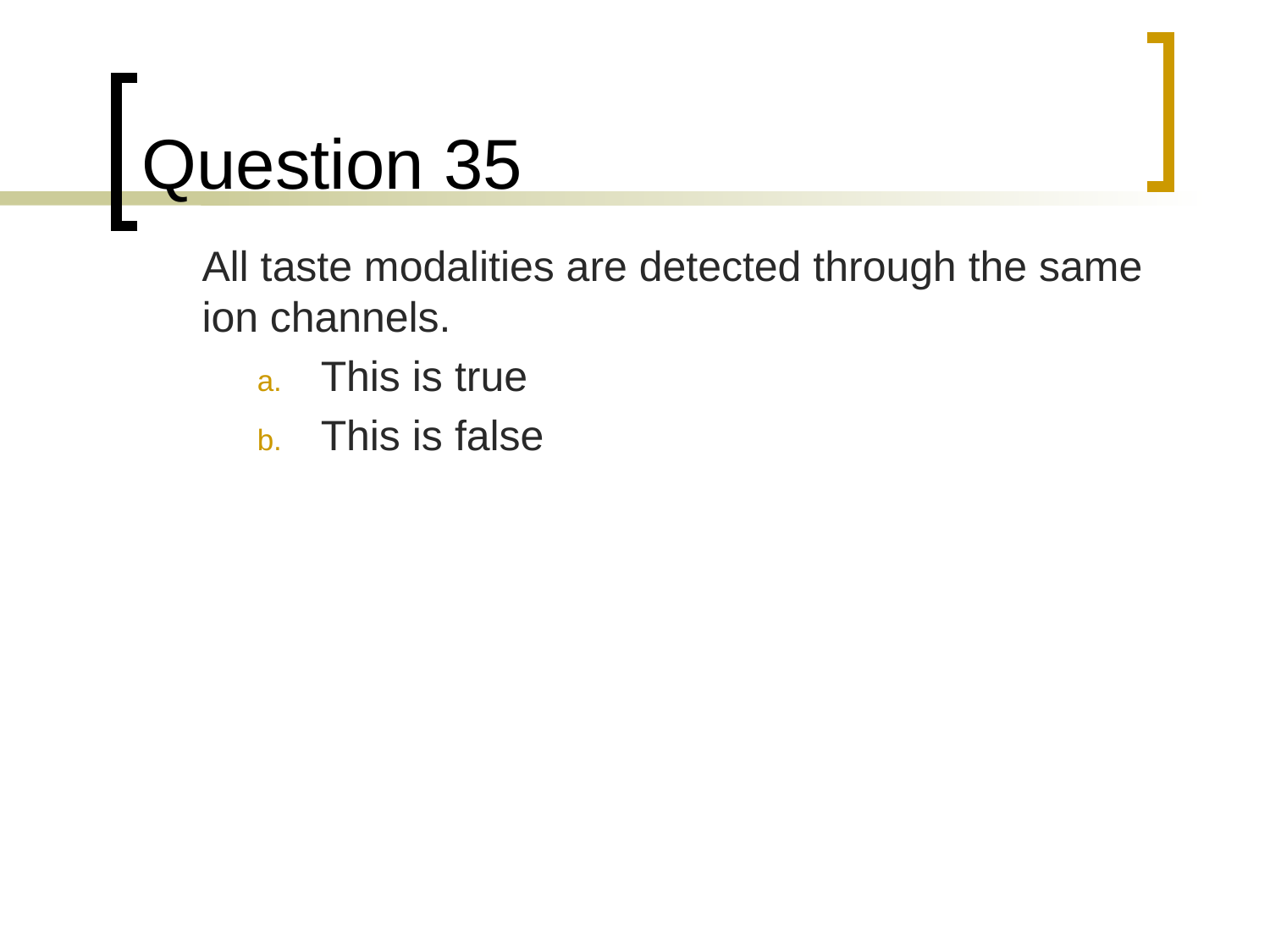

# Question 35
	All taste modalities are detected through the same ion channels.
This is true
This is false